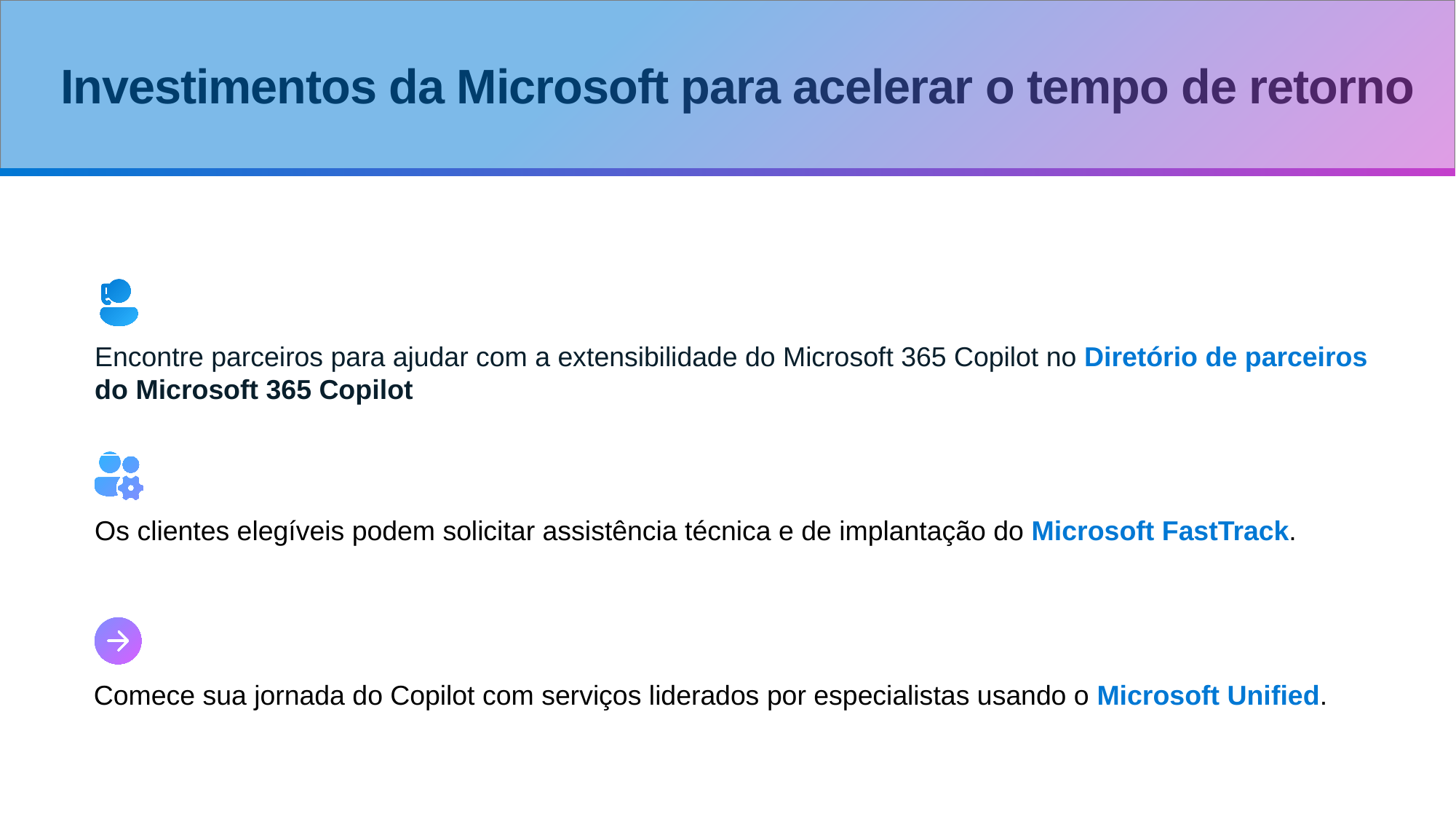

# Investimentos da Microsoft para acelerar o tempo de retorno

Encontre parceiros para ajudar com a extensibilidade do Microsoft 365 Copilot no Diretório de parceiros
do Microsoft 365 Copilot

Os clientes elegíveis podem solicitar assistência técnica e de implantação do Microsoft FastTrack.

Comece sua jornada do Copilot com serviços liderados por especialistas usando o Microsoft Unified.